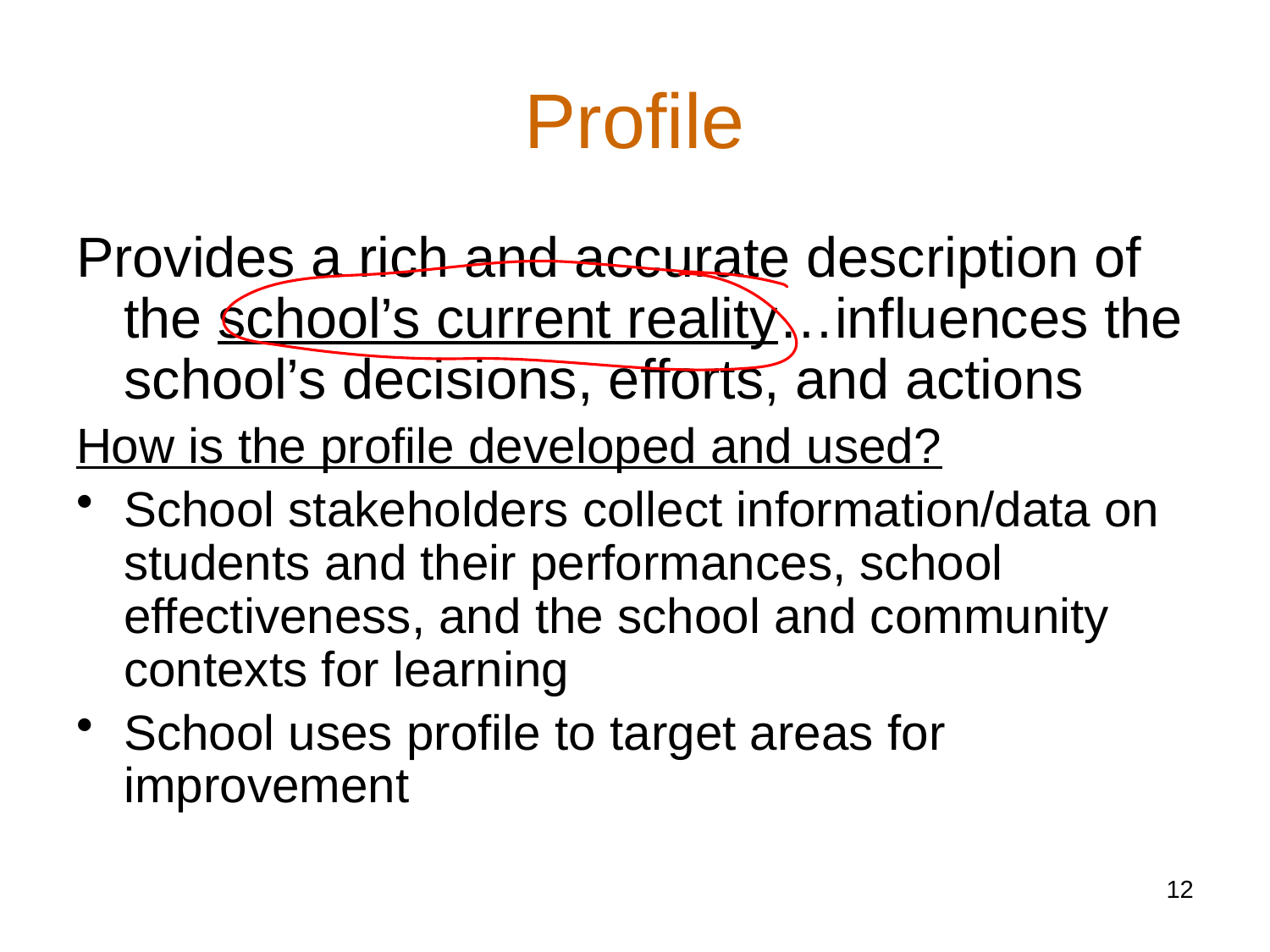

# Profile
Provides a rich and accurate description of the school’s current reality…influences the school’s decisions, efforts, and actions
How is the profile developed and used?
School stakeholders collect information/data on students and their performances, school effectiveness, and the school and community contexts for learning
School uses profile to target areas for improvement
12